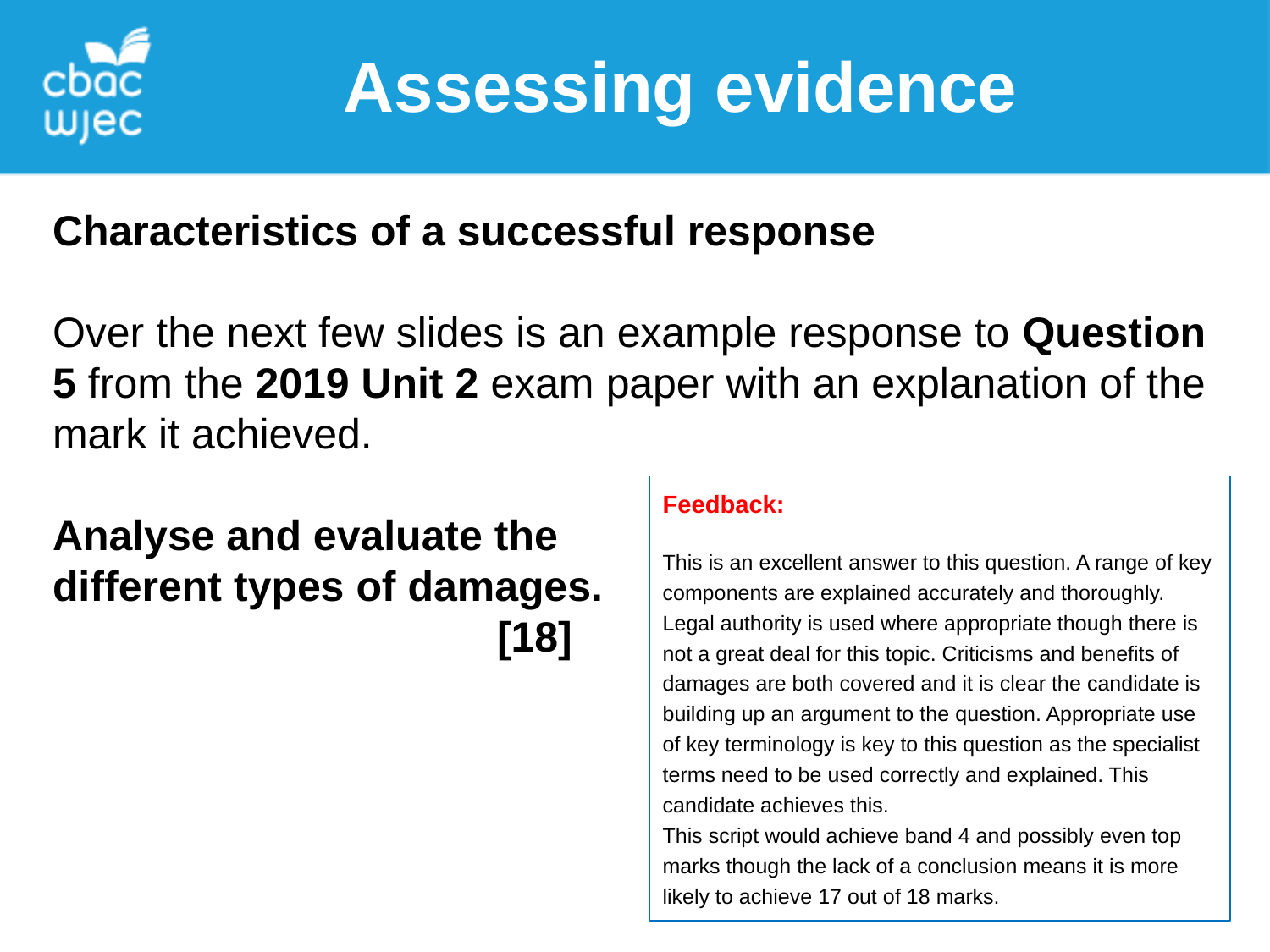

Assessing evidence
Characteristics of a successful response

Over the next few slides is an example response to Question 5 from the 2019 Unit 2 exam paper with an explanation of the mark it achieved.

Analyse and evaluate the
different types of damages.
[18]

Feedback:

This is an excellent answer to this question. A range of key components are explained accurately and thoroughly.
Legal authority is used where appropriate though there is not a great deal for this topic. Criticisms and benefits of damages are both covered and it is clear the candidate is building up an argument to the question. Appropriate use of key terminology is key to this question as the specialist terms need to be used correctly and explained. This candidate achieves this.
This script would achieve band 4 and possibly even top marks though the lack of a conclusion means it is more likely to achieve 17 out of 18 marks.